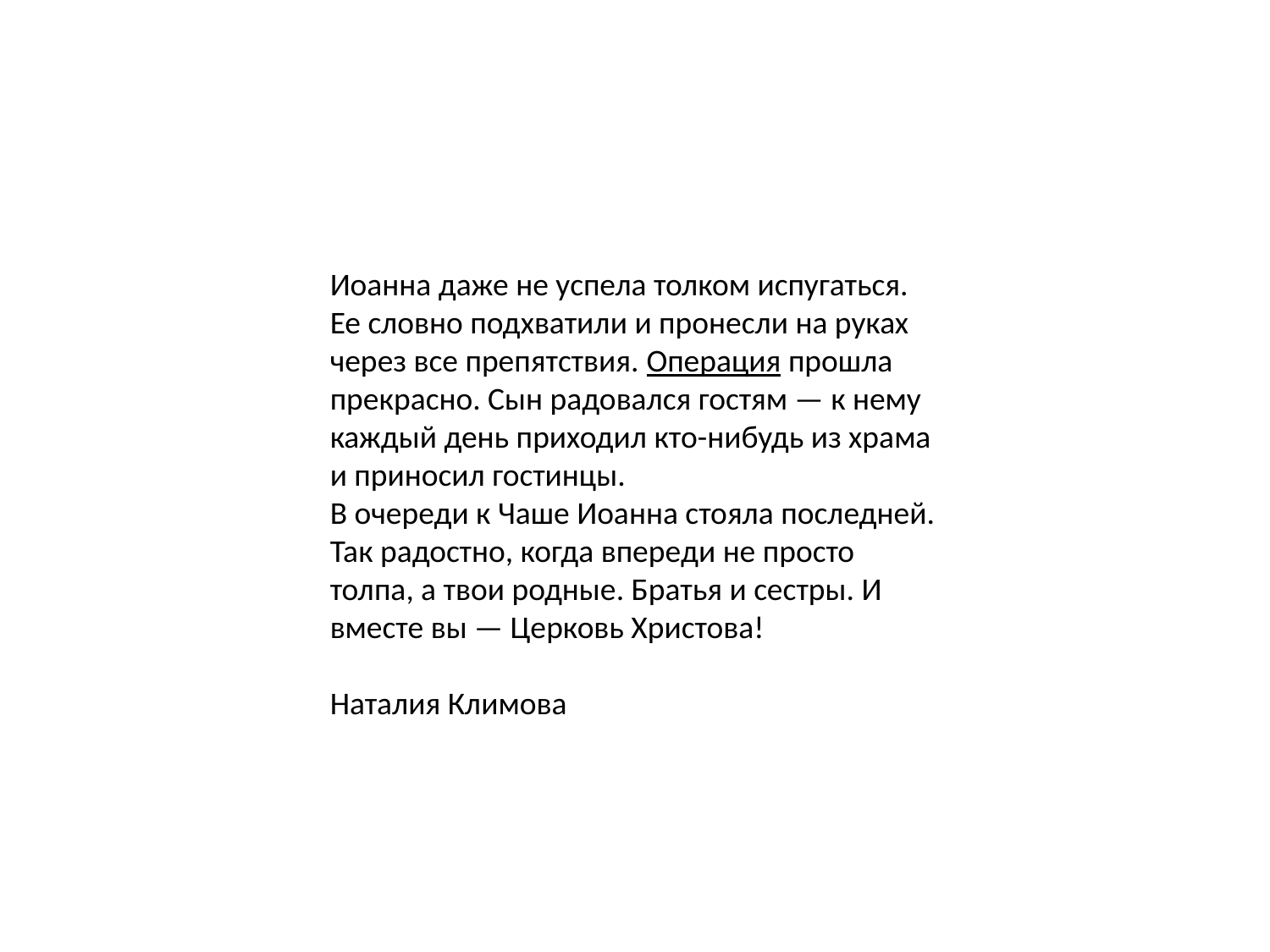

Иоанна даже не успела толком испугаться. Ее словно подхватили и пронесли на руках через все препятствия. Операция прошла прекрасно. Сын радовался гостям — к нему каждый день приходил кто-нибудь из храма и приносил гостинцы.
В очереди к Чаше Иоанна стояла последней. Так радостно, когда впереди не просто толпа, а твои родные. Братья и сестры. И вместе вы — Церковь Христова!

Наталия Климова